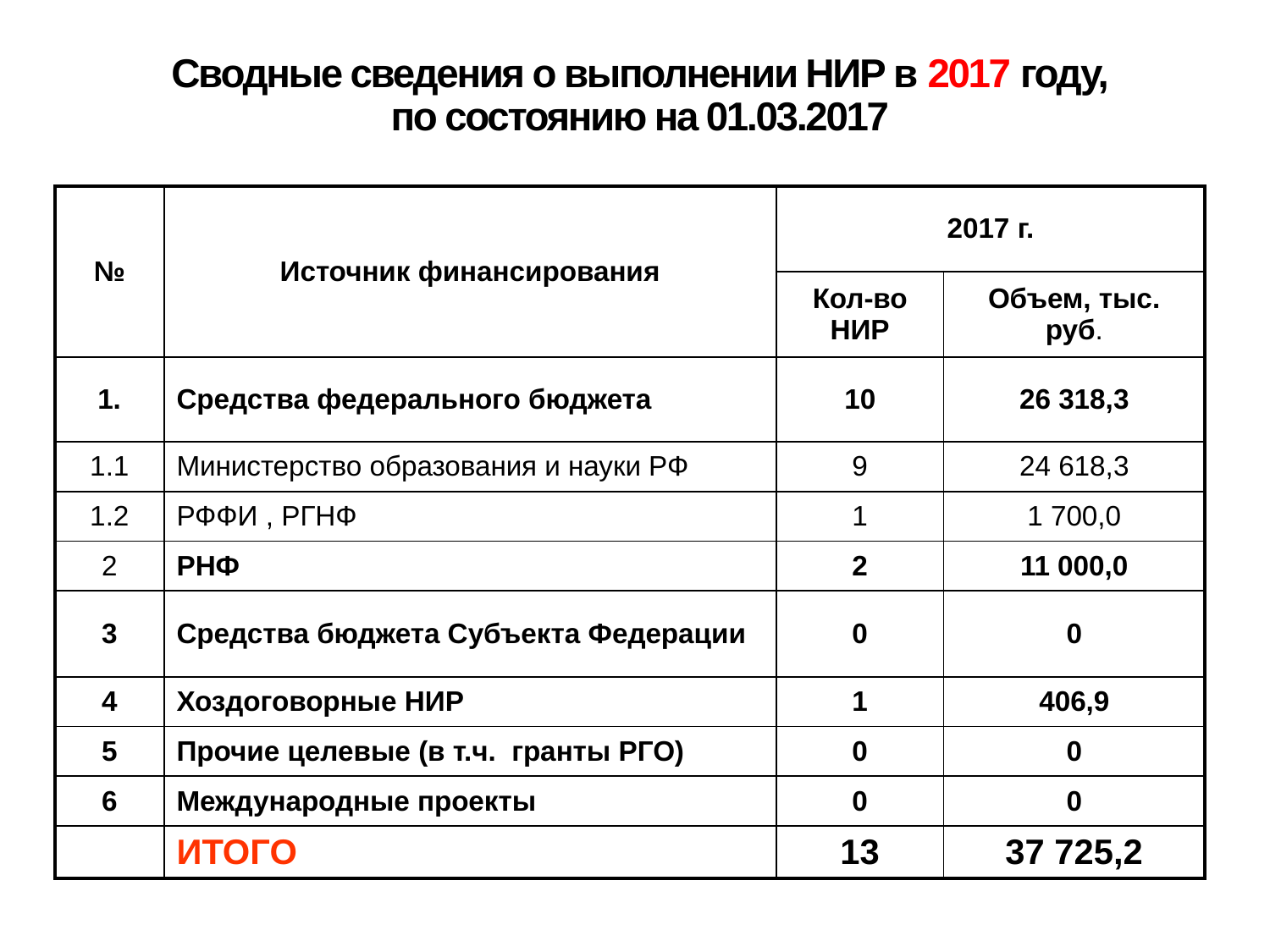

# Сводные сведения о выполнении НИР в 2017 году, по состоянию на 01.03.2017
| № | Источник финансирования | 2017 г. |  |
| --- | --- | --- | --- |
|  |  | Кол-во НИР | Объем, тыс. руб. |
| 1. | Средства федерального бюджета | 10 | 26 318,3 |
| 1.1 | Министерство образования и науки РФ | 9 | 24 618,3 |
| 1.2 | РФФИ , РГНФ | 1 | 1 700,0 |
| 2 | РНФ | 2 | 11 000,0 |
| 3 | Средства бюджета Субъекта Федерации | 0 | 0 |
| 4 | Хоздоговорные НИР | 1 | 406,9 |
| 5 | Прочие целевые (в т.ч. гранты РГО) | 0 | 0 |
| 6 | Международные проекты | 0 | 0 |
|  | ИТОГО | 13 | 37 725,2 |